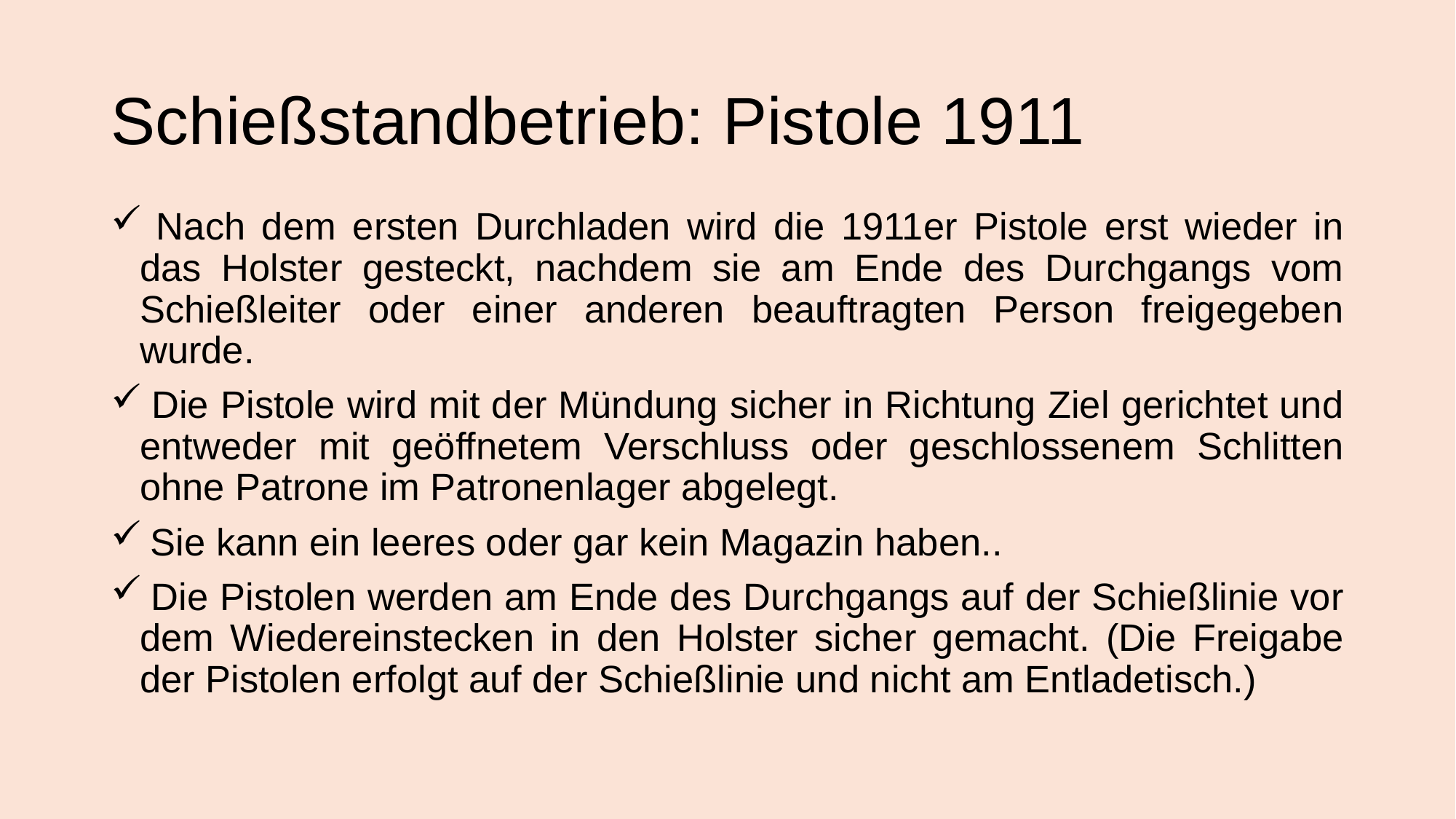

# Schießstandbetrieb: Pistole 1911
 Nach dem ersten Durchladen wird die 1911er Pistole erst wieder in das Holster gesteckt, nachdem sie am Ende des Durchgangs vom Schießleiter oder einer anderen beauftragten Person freigegeben wurde.
 Die Pistole wird mit der Mündung sicher in Richtung Ziel gerichtet und entweder mit geöffnetem Verschluss oder geschlossenem Schlitten ohne Patrone im Patronenlager abgelegt.
 Sie kann ein leeres oder gar kein Magazin haben..
 Die Pistolen werden am Ende des Durchgangs auf der Schießlinie vor dem Wiedereinstecken in den Holster sicher gemacht. (Die Freigabe der Pistolen erfolgt auf der Schießlinie und nicht am Entladetisch.)